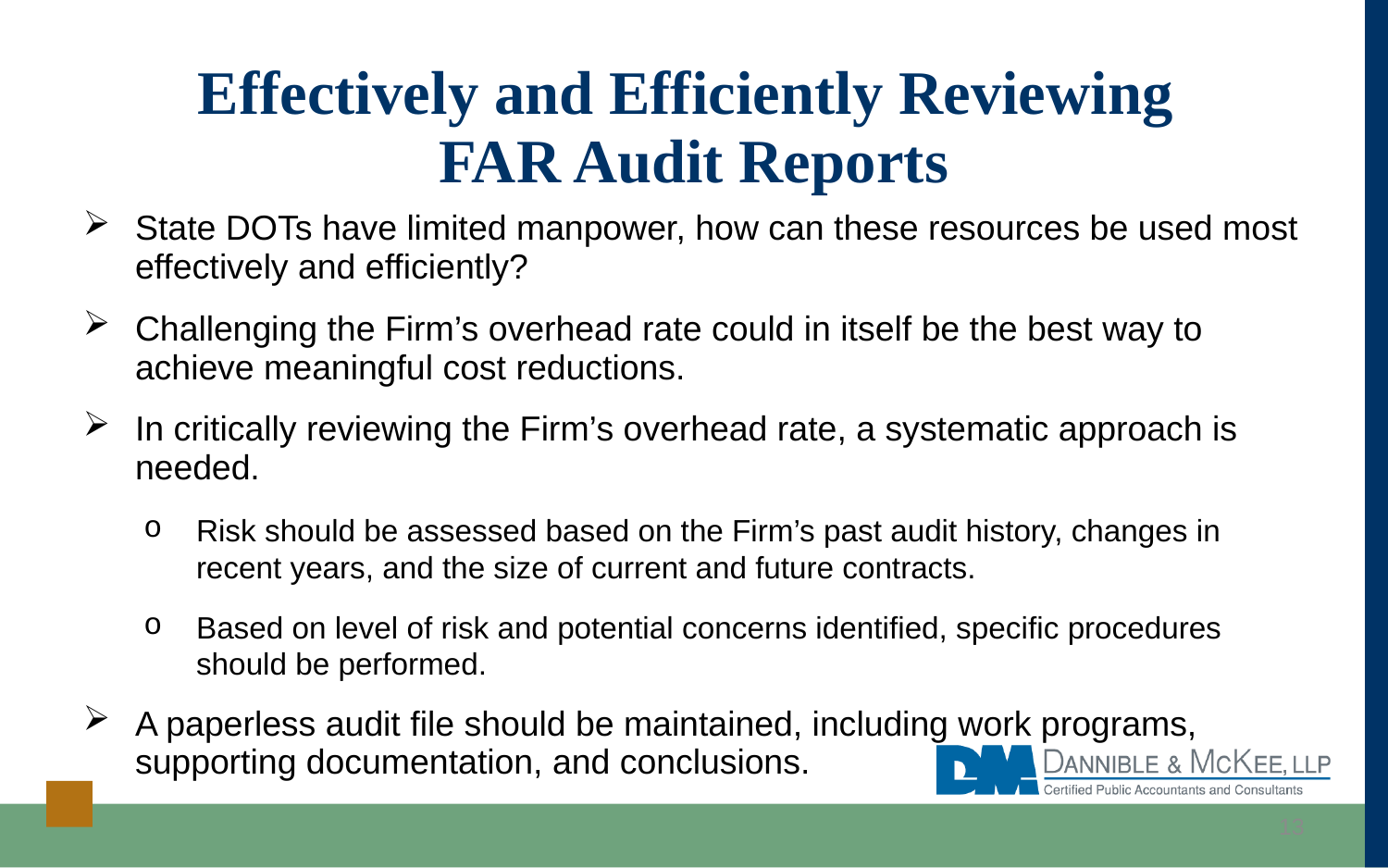

# Effectively and Efficiently Reviewing FAR Audit Reports
State DOTs have limited manpower, how can these resources be used most effectively and efficiently?
Challenging the Firm’s overhead rate could in itself be the best way to achieve meaningful cost reductions.
In critically reviewing the Firm’s overhead rate, a systematic approach is needed.
Risk should be assessed based on the Firm’s past audit history, changes in recent years, and the size of current and future contracts.
Based on level of risk and potential concerns identified, specific procedures should be performed.
A paperless audit file should be maintained, including work programs, supporting documentation, and conclusions.
13